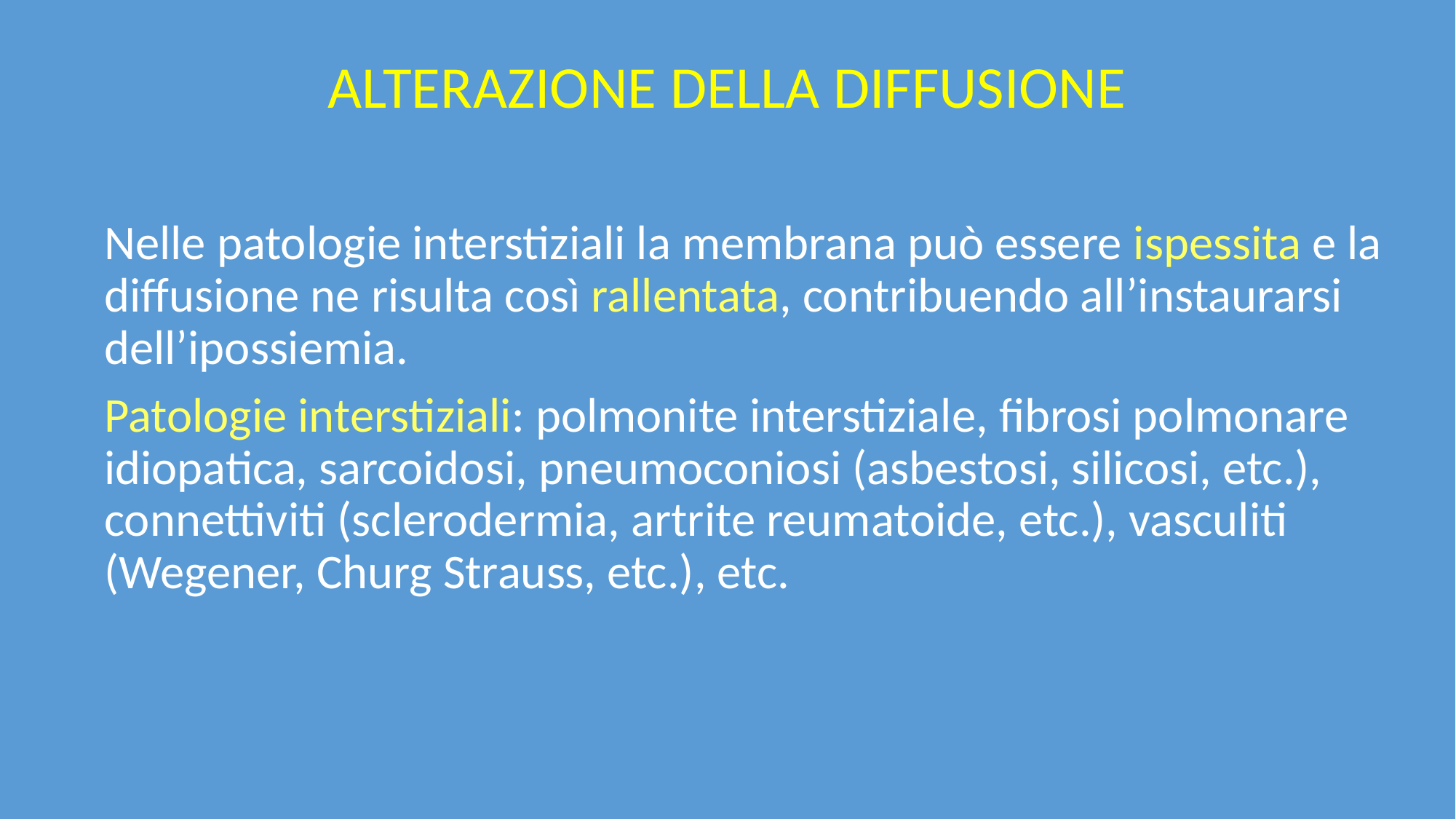

# ALTERAZIONE DELLA DIFFUSIONE
Nelle patologie interstiziali la membrana può essere ispessita e la diffusione ne risulta così rallentata, contribuendo all’instaurarsi dell’ipossiemia.
Patologie interstiziali: polmonite interstiziale, fibrosi polmonare idiopatica, sarcoidosi, pneumoconiosi (asbestosi, silicosi, etc.), connettiviti (sclerodermia, artrite reumatoide, etc.), vasculiti (Wegener, Churg Strauss, etc.), etc.